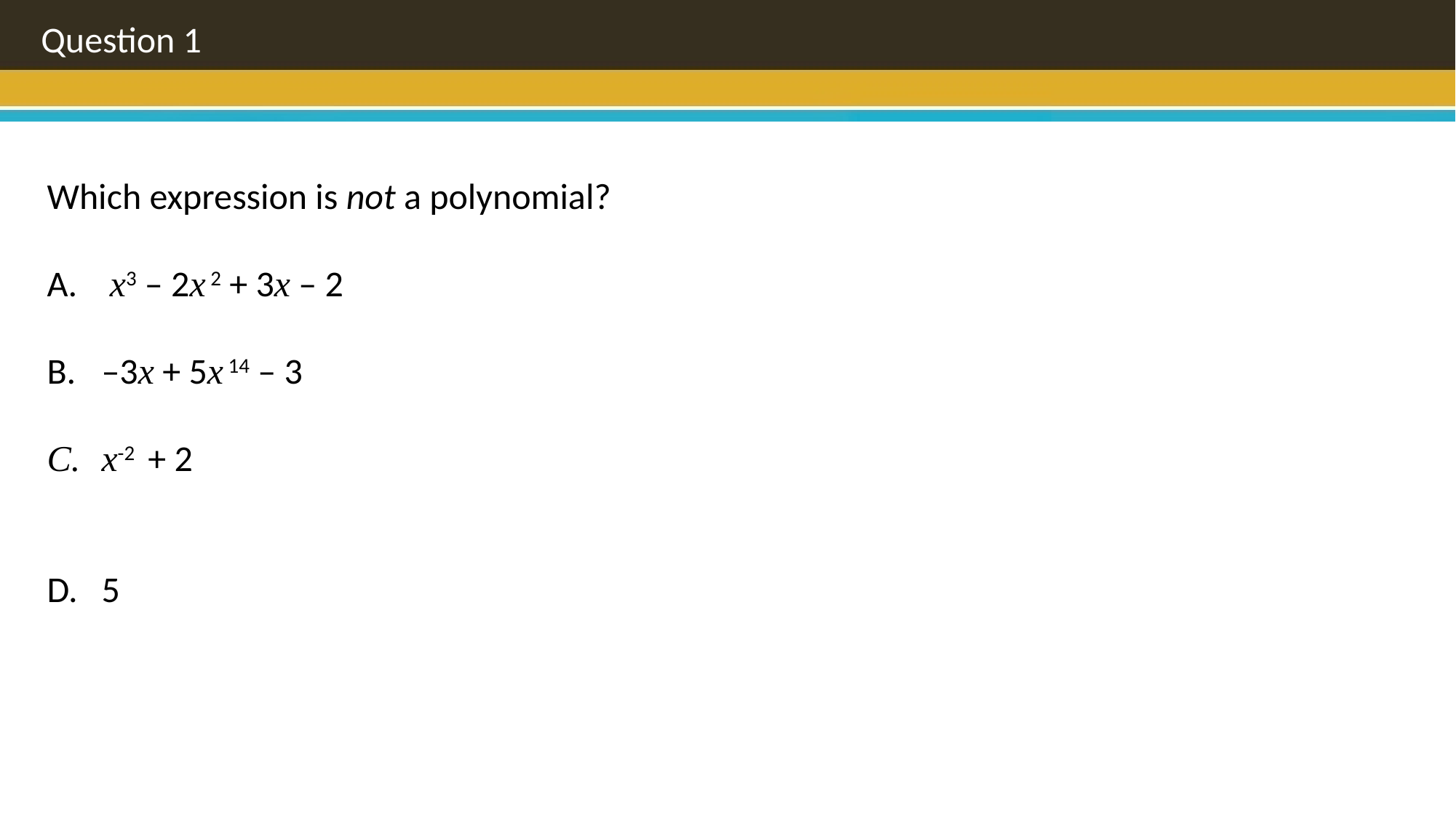

Question 1
Which expression is not a polynomial?

 x3 – 2x 2 + 3x – 2

–3x + 5x 14 – 3

x-2  + 2

5